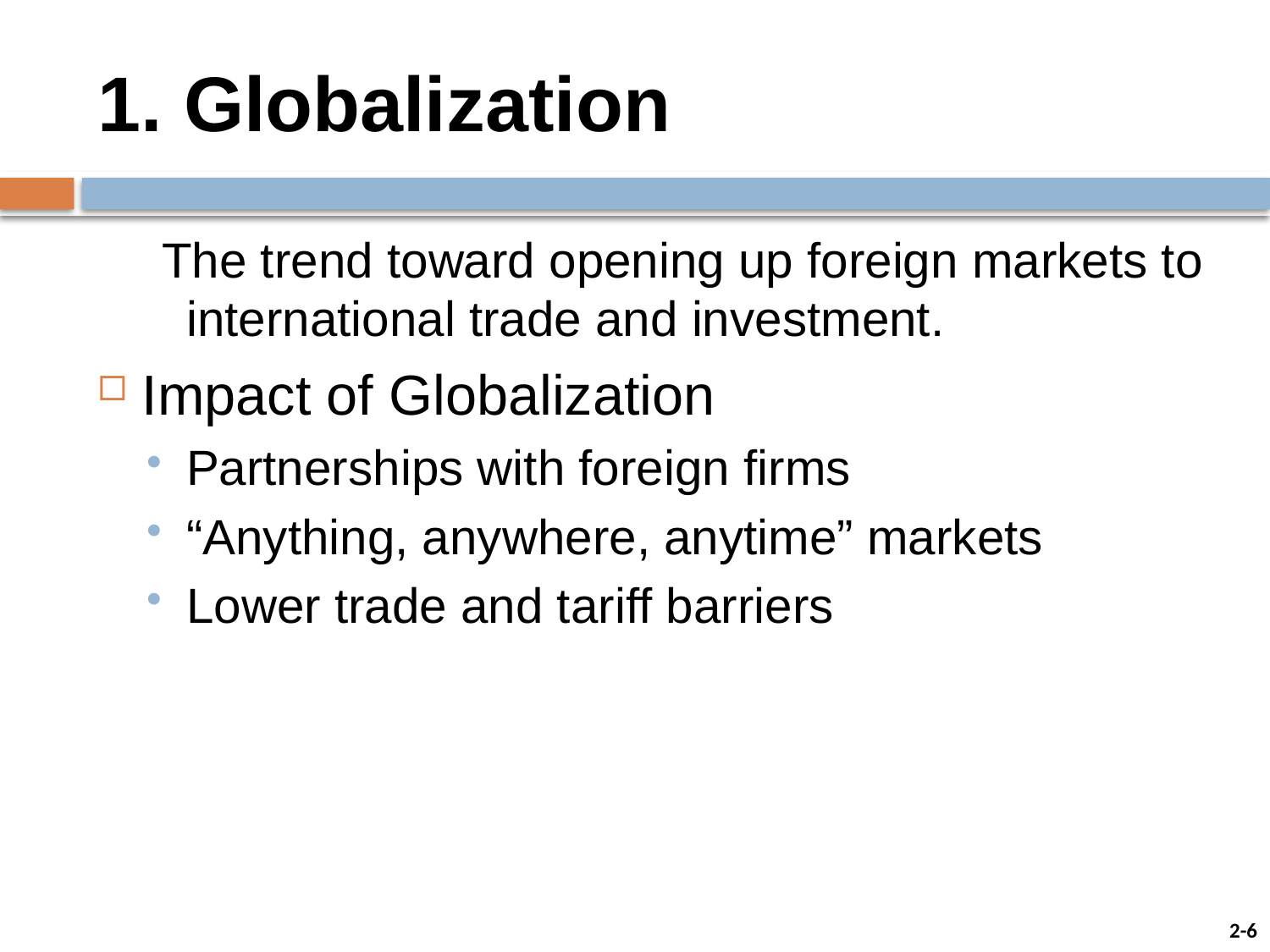

# 1. Globalization
 The trend toward opening up foreign markets to international trade and investment.
Impact of Globalization
Partnerships with foreign firms
“Anything, anywhere, anytime” markets
Lower trade and tariff barriers